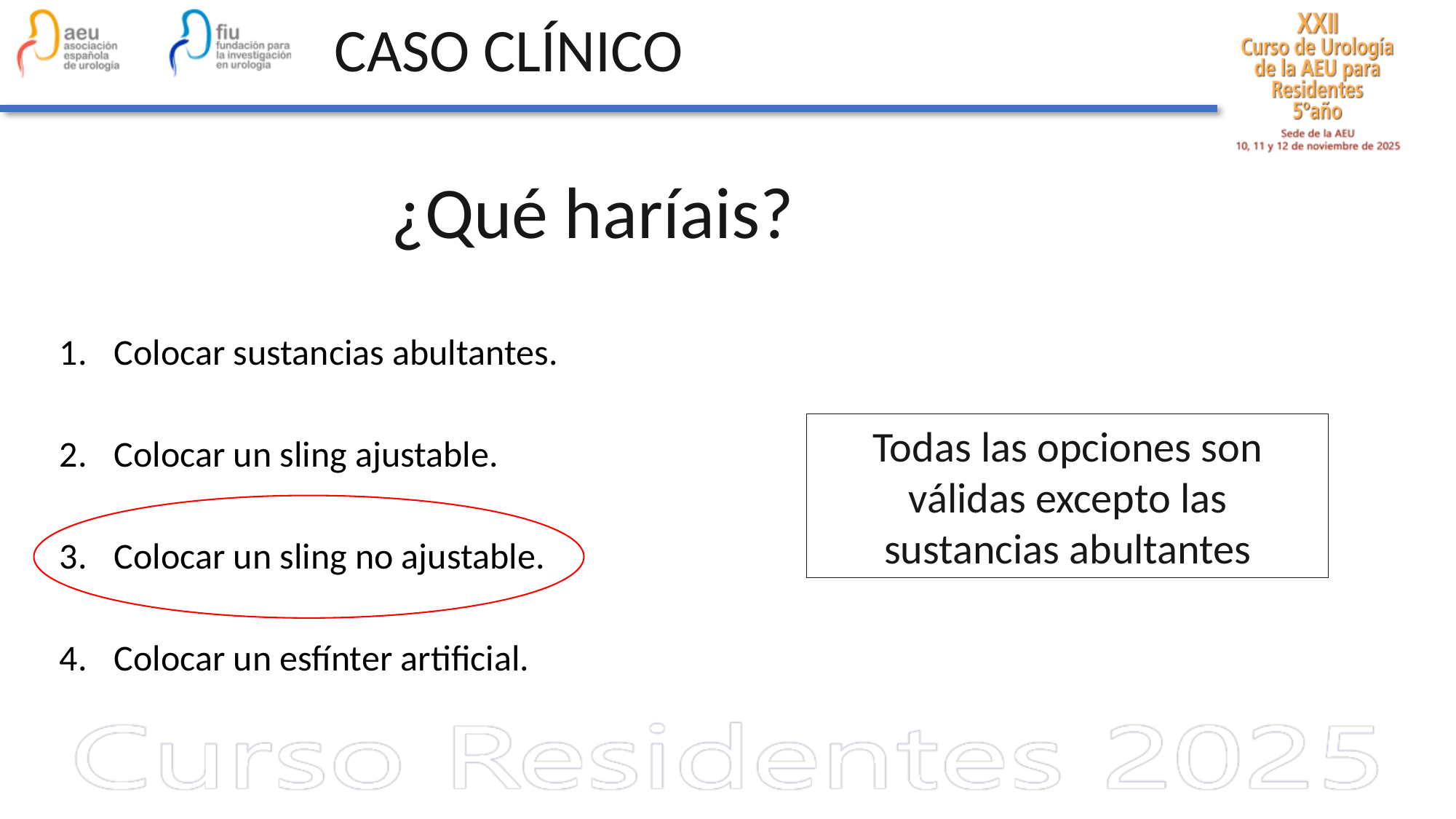

CASO CLÍNICO
¿Qué haríais?
Colocar sustancias abultantes.

Colocar un sling ajustable.

Colocar un sling no ajustable.

Colocar un esfínter artificial.

Todas las opciones son válidas excepto las sustancias abultantes